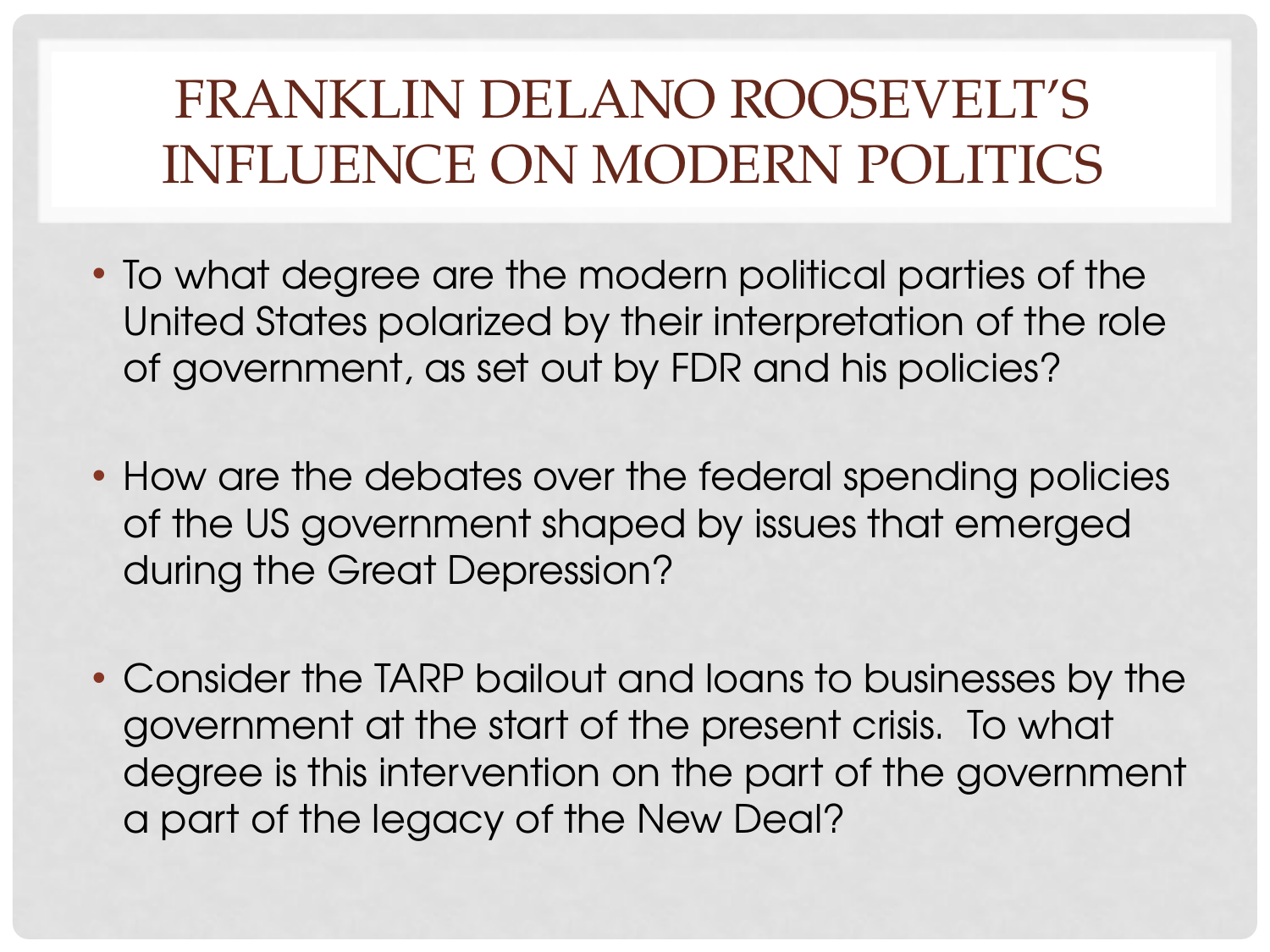

# Franklin Delano Roosevelt’s Influence on modern politics
To what degree are the modern political parties of the United States polarized by their interpretation of the role of government, as set out by FDR and his policies?

How are the debates over the federal spending policies of the US government shaped by issues that emerged during the Great Depression?

Consider the TARP bailout and loans to businesses by the government at the start of the present crisis.  To what degree is this intervention on the part of the government a part of the legacy of the New Deal?